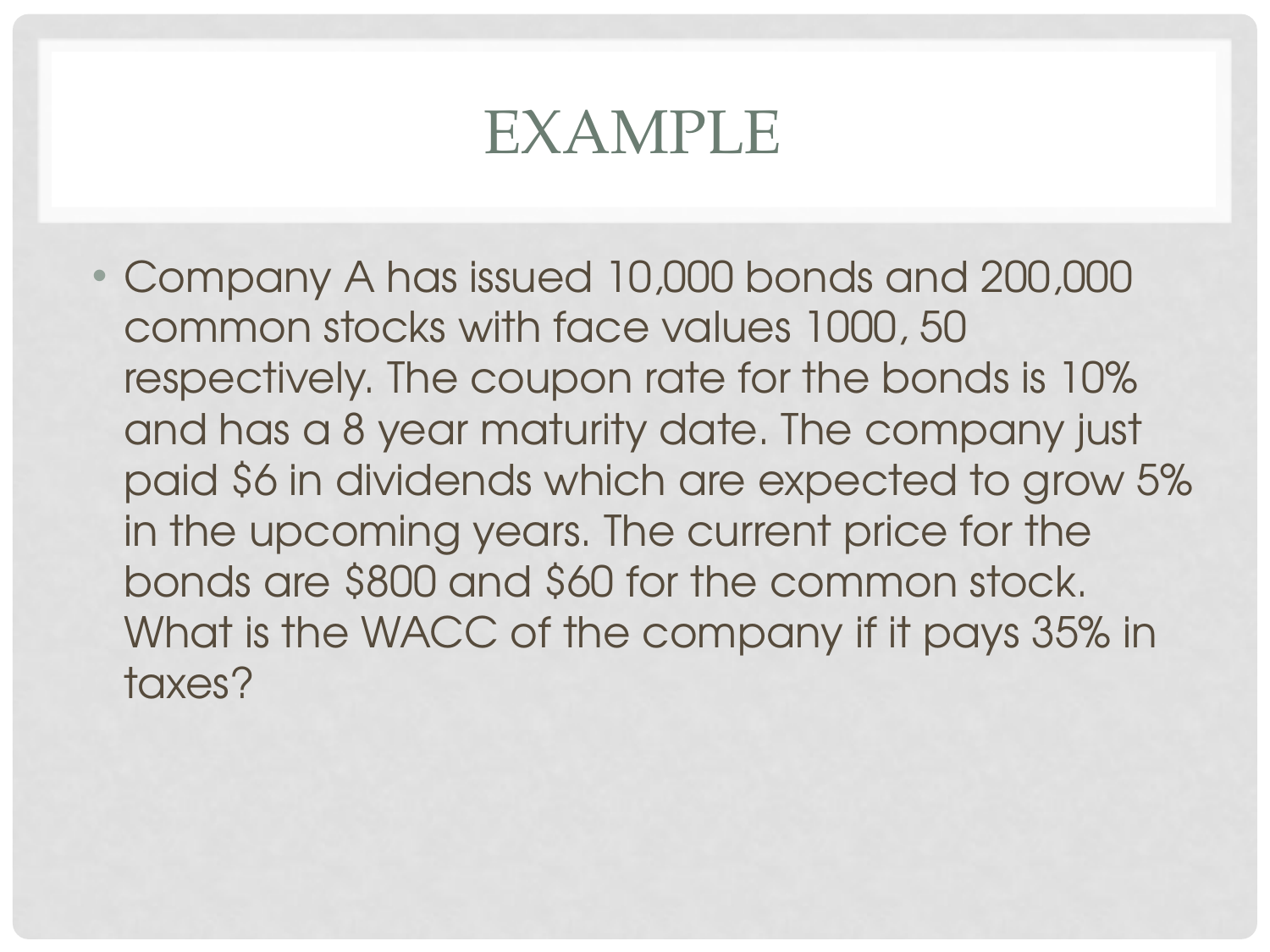

# Example
Company A has issued 10,000 bonds and 200,000 common stocks with face values 1000, 50 respectively. The coupon rate for the bonds is 10% and has a 8 year maturity date. The company just paid $6 in dividends which are expected to grow 5% in the upcoming years. The current price for the bonds are $800 and $60 for the common stock. What is the WACC of the company if it pays 35% in taxes?